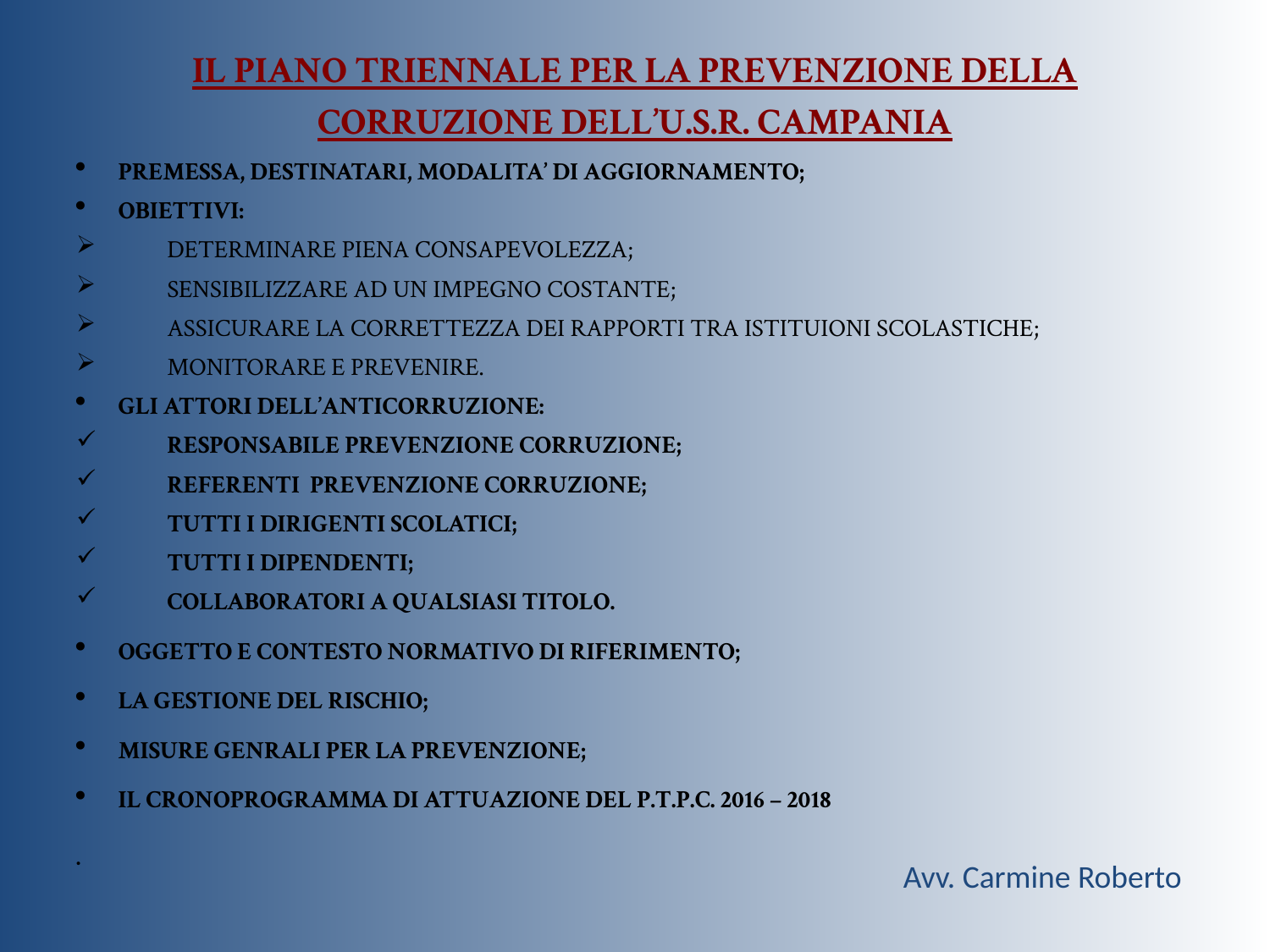

IL PIANO TRIENNALE PER LA PREVENZIONE DELLA CORRUZIONE DELL’U.S.R. CAMPANIA
PREMESSA, DESTINATARI, MODALITA’ DI AGGIORNAMENTO;
OBIETTIVI:
DETERMINARE PIENA CONSAPEVOLEZZA;
SENSIBILIZZARE AD UN IMPEGNO COSTANTE;
ASSICURARE LA CORRETTEZZA DEI RAPPORTI TRA ISTITUIONI SCOLASTICHE;
MONITORARE E PREVENIRE.
GLI ATTORI DELL’ANTICORRUZIONE:
RESPONSABILE PREVENZIONE CORRUZIONE;
REFERENTI  PREVENZIONE CORRUZIONE;
TUTTI I DIRIGENTI SCOLATICI;
TUTTI I DIPENDENTI;
COLLABORATORI A QUALSIASI TITOLO.
OGGETTO E CONTESTO NORMATIVO DI RIFERIMENTO;
LA GESTIONE DEL RISCHIO;
MISURE GENRALI PER LA PREVENZIONE;
IL CRONOPROGRAMMA DI ATTUAZIONE DEL P.T.P.C. 2016 – 2018

Avv. Carmine Roberto